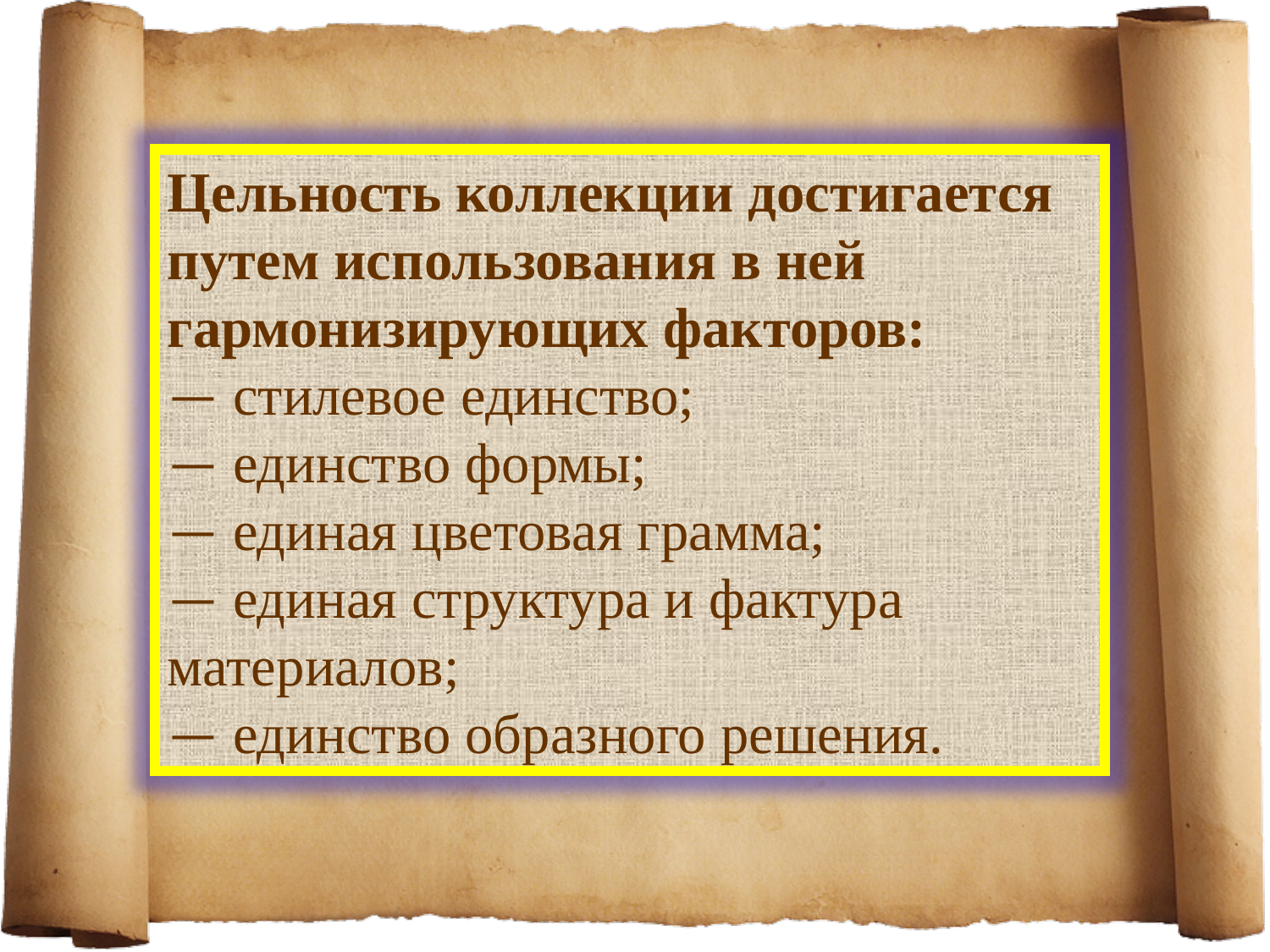

Цельность коллекции достигается путем использования в ней гармонизирующих факторов:
— стилевое единство;
— единство формы;
— единая цветовая грамма;
— единая структура и фактура материалов;
— единство образного решения.